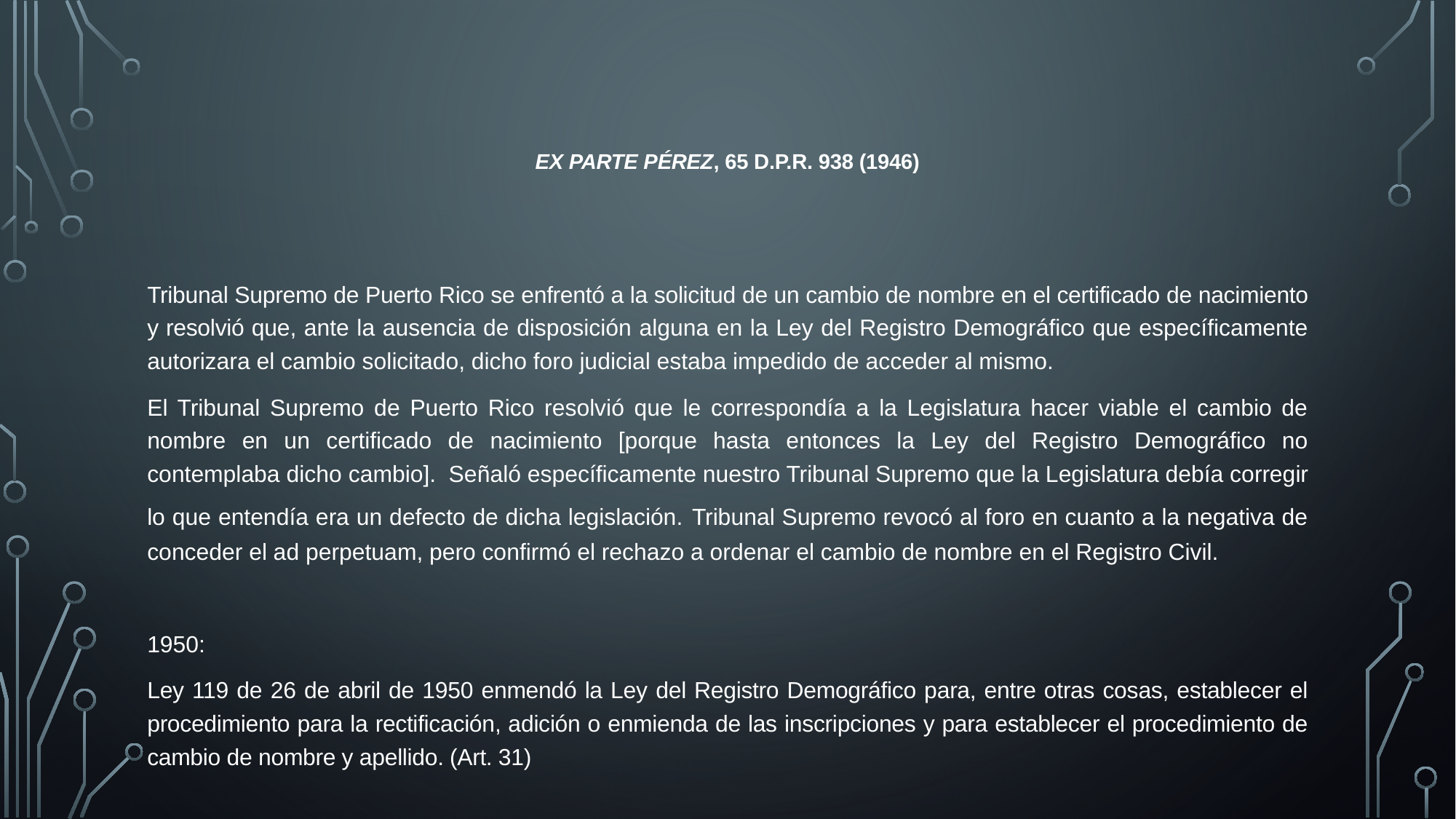

# Ex Parte Pérez, 65 D.P.R. 938 (1946)
Tribunal Supremo de Puerto Rico se enfrentó a la solicitud de un cambio de nombre en el certificado de nacimiento y resolvió que, ante la ausencia de disposición alguna en la Ley del Registro Demográfico que específicamente autorizara el cambio solicitado, dicho foro judicial estaba impedido de acceder al mismo.
El Tribunal Supremo de Puerto Rico resolvió que le correspondía a la Legislatura hacer viable el cambio de nombre en un certificado de nacimiento [porque hasta entonces la Ley del Registro Demográfico no contemplaba dicho cambio].  Señaló específicamente nuestro Tribunal Supremo que la Legislatura debía corregir lo que entendía era un defecto de dicha legislación. Tribunal Supremo revocó al foro en cuanto a la negativa de conceder el ad perpetuam, pero confirmó el rechazo a ordenar el cambio de nombre en el Registro Civil.

1950:
Ley 119 de 26 de abril de 1950 enmendó la Ley del Registro Demográfico para, entre otras cosas, establecer el procedimiento para la rectificación, adición o enmienda de las inscripciones y para establecer el procedimiento de cambio de nombre y apellido. (Art. 31)